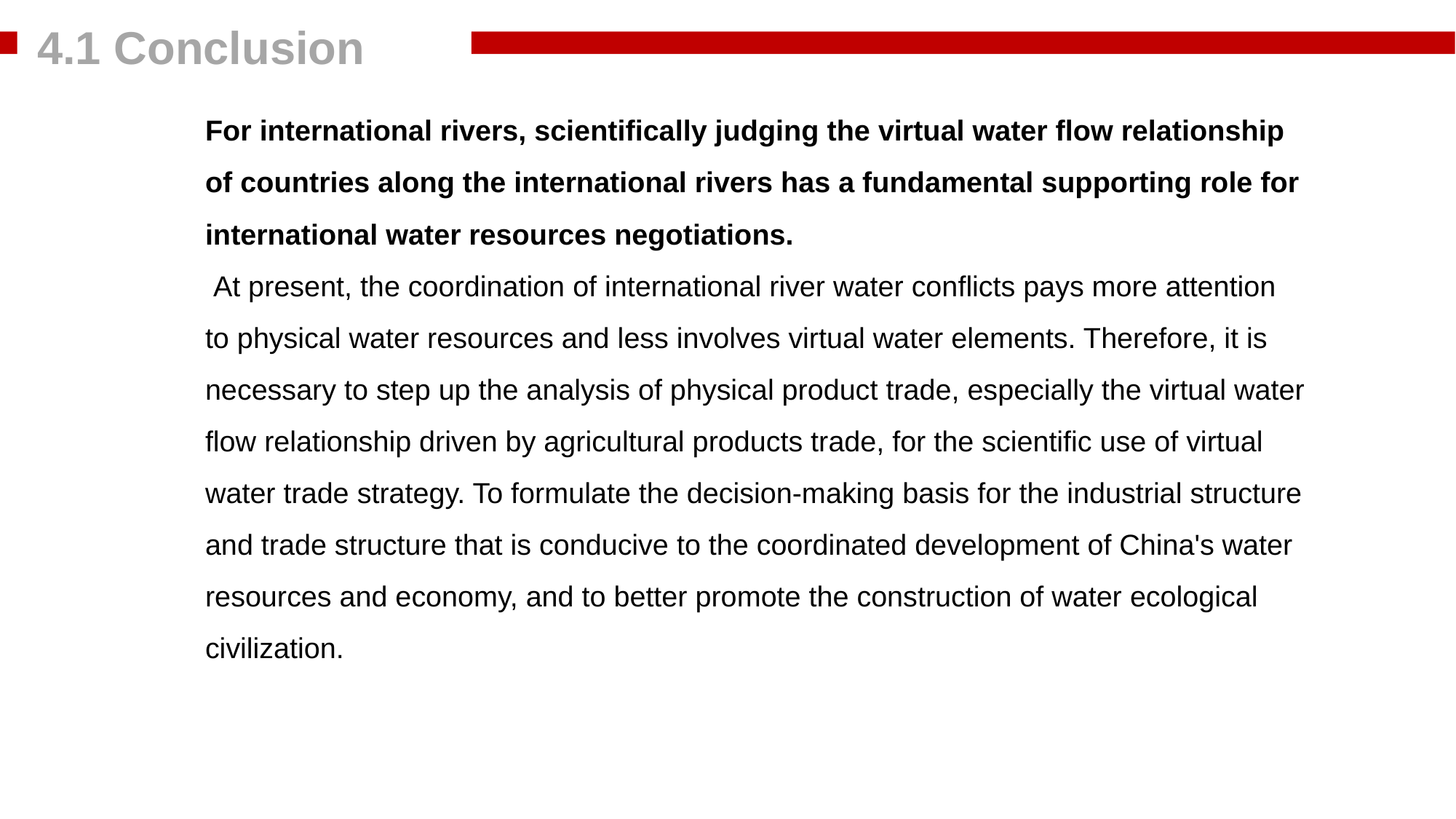

4.1 Conclusion

For international rivers, scientifically judging the virtual water flow relationship of countries along the international rivers has a fundamental supporting role for international water resources negotiations.
 At present, the coordination of international river water conflicts pays more attention to physical water resources and less involves virtual water elements. Therefore, it is necessary to step up the analysis of physical product trade, especially the virtual water flow relationship driven by agricultural products trade, for the scientific use of virtual water trade strategy. To formulate the decision-making basis for the industrial structure and trade structure that is conducive to the coordinated development of China's water resources and economy, and to better promote the construction of water ecological civilization.